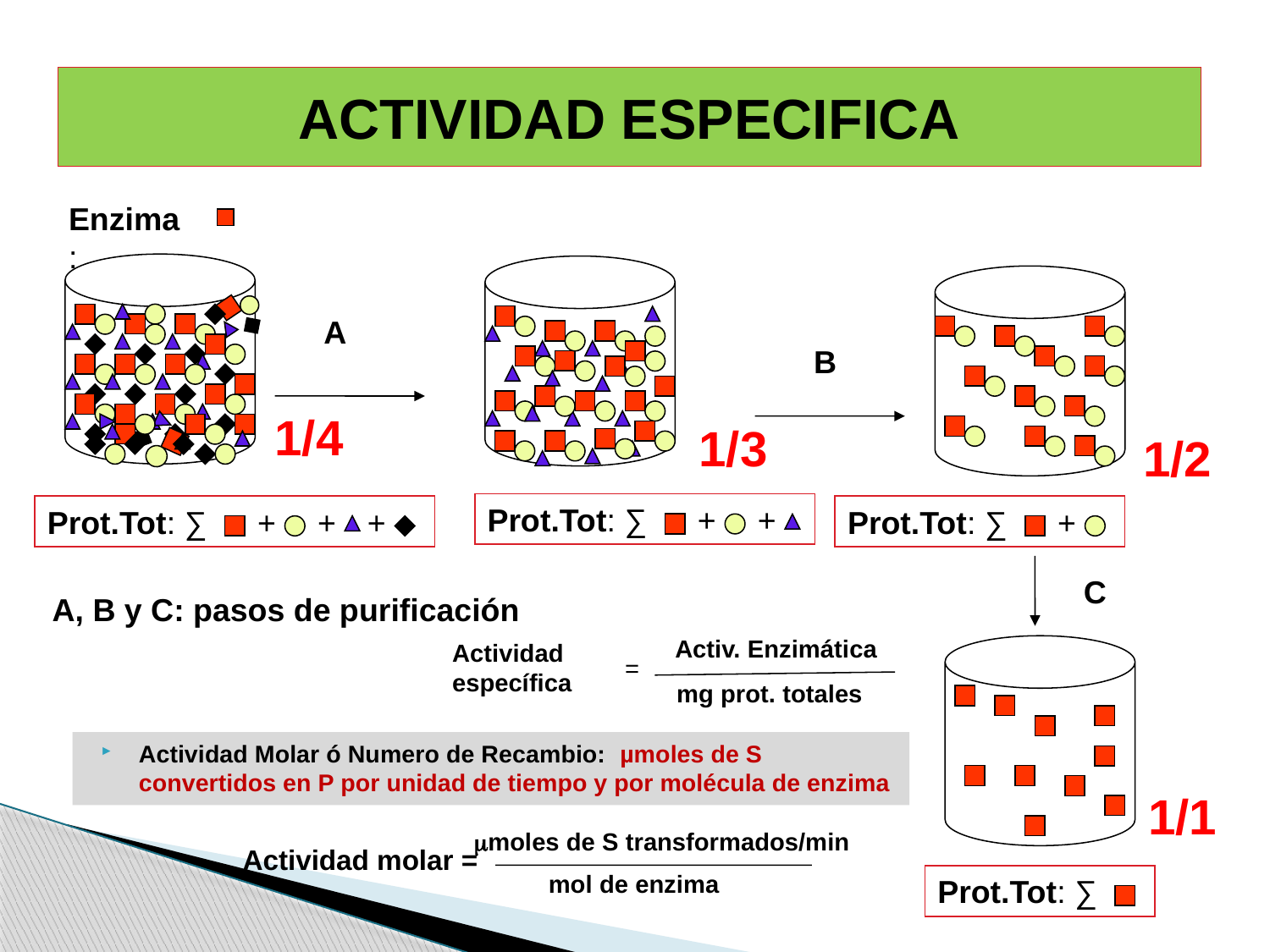

# ACTIVIDAD ESPECIFICA
Enzima:

A

B

1/4
1/3
1/2
Prot.Tot: ∑
+
+

Prot.Tot: ∑
+
+

+
Prot.Tot: ∑
+

C
A, B y C: pasos de purificación
Activ. Enzimática
Actividad
específica
=

mg prot. totales

Actividad Molar ó Numero de Recambio:  µmoles de S convertidos en P por unidad de tiempo y por molécula de enzima
1/1
μmoles de S transformados/min
Actividad molar =
mol de enzima

Prot.Tot: ∑